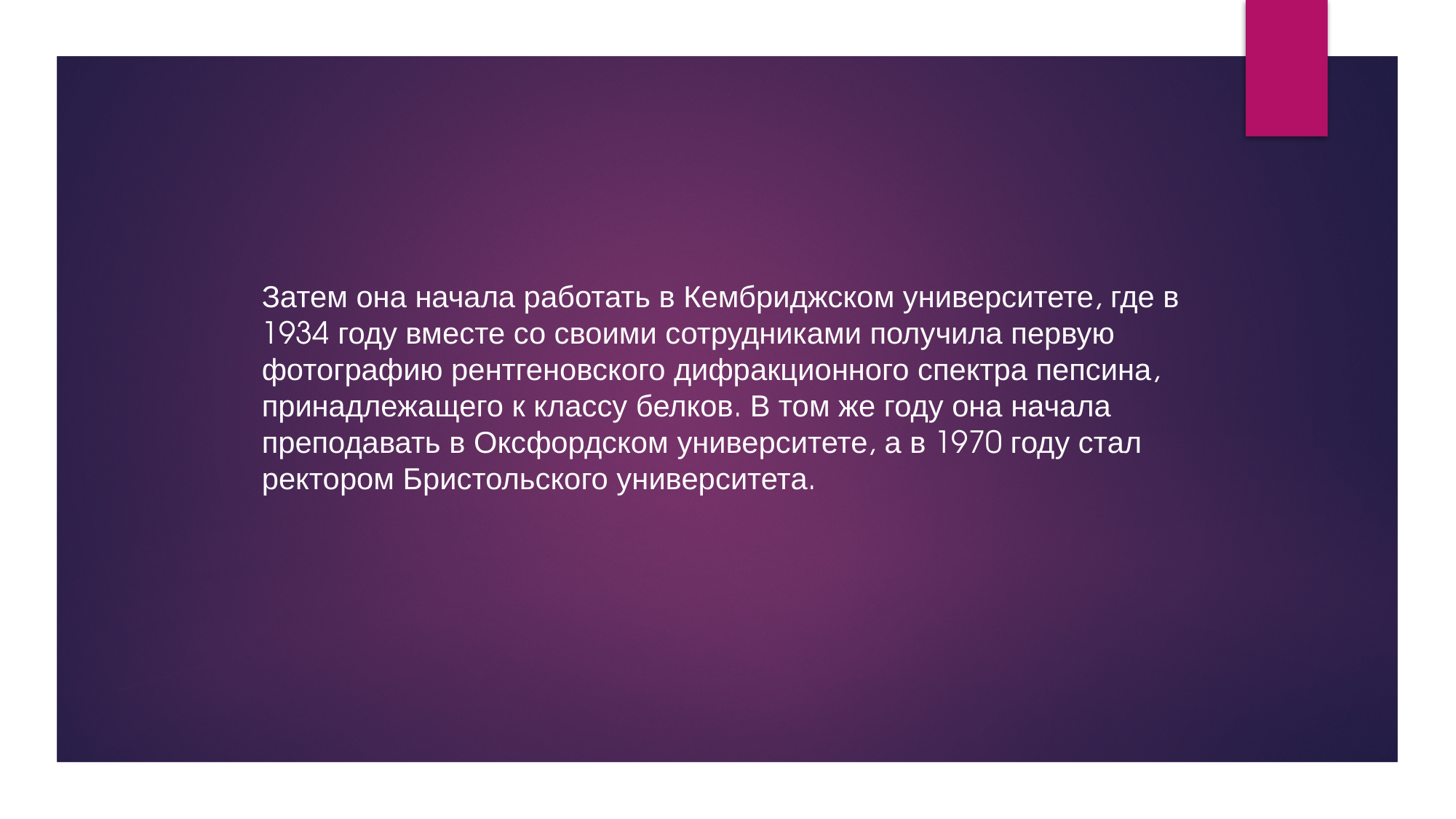

Затем она начала работать в Кембриджском университете, где в 1934 году вместе со своими сотрудниками получила первую фотографию рентгеновского дифракционного спектра пепсина, принадлежащего к классу белков. В том же году она начала преподавать в Оксфордском университете, а в 1970 году стал ректором Бристольского университета.

#